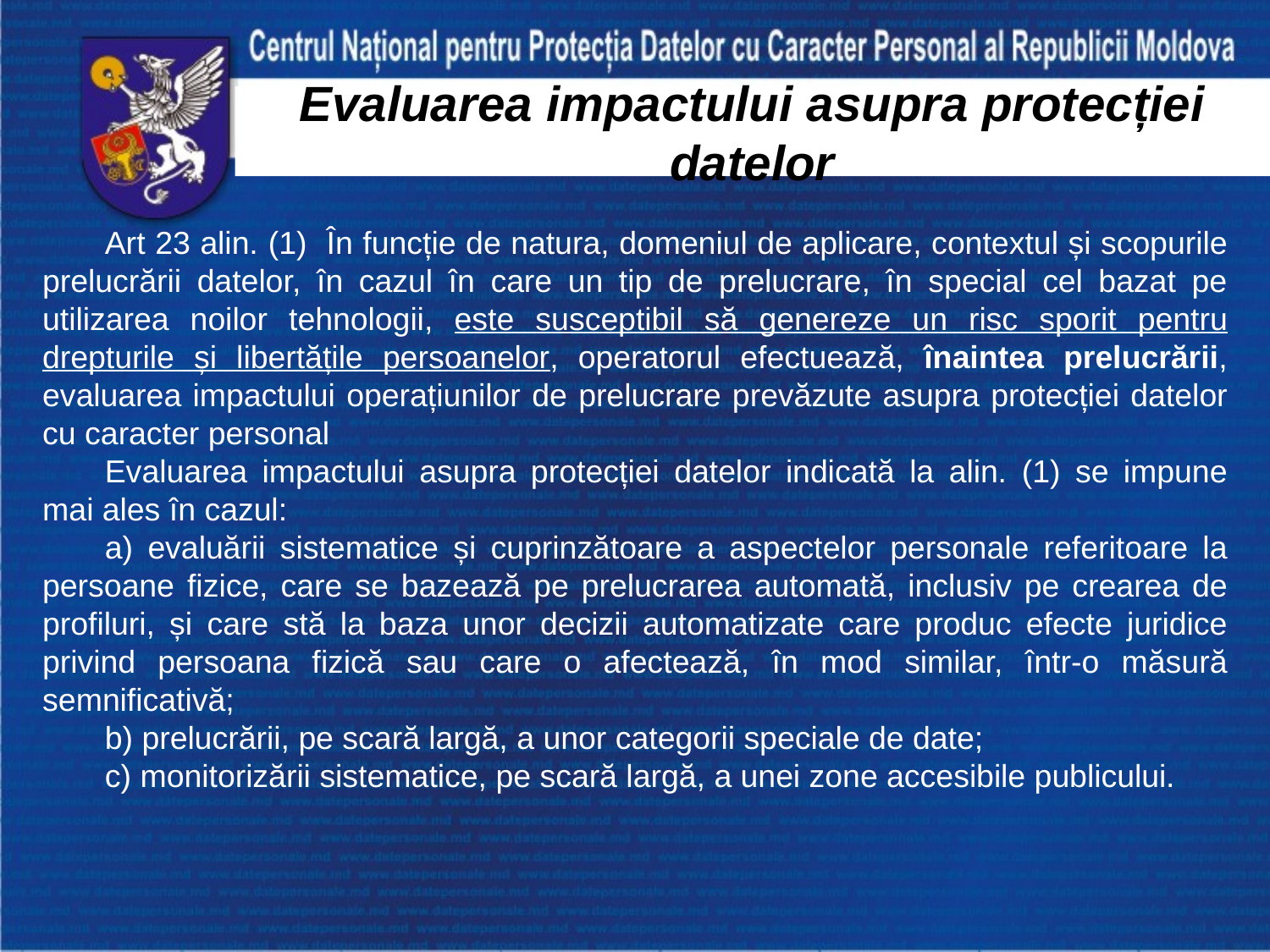

# Evaluarea impactului asupra protecției datelor
Art 23 alin. (1)  În funcție de natura, domeniul de aplicare, contextul și scopurile prelucrării datelor, în cazul în care un tip de prelucrare, în special cel bazat pe utilizarea noilor tehnologii, este susceptibil să genereze un risc sporit pentru drepturile și libertățile persoanelor, operatorul efectuează, înaintea prelucrării, evaluarea impactului operațiunilor de prelucrare prevăzute asupra protecției datelor cu caracter personal
Evaluarea impactului asupra protecției datelor indicată la alin. (1) se impune mai ales în cazul:
a) evaluării sistematice și cuprinzătoare a aspectelor personale referitoare la persoane fizice, care se bazează pe prelucrarea automată, inclusiv pe crearea de profiluri, și care stă la baza unor decizii automatizate care produc efecte juridice privind persoana fizică sau care o afectează, în mod similar, într-o măsură semnificativă;
b) prelucrării, pe scară largă, a unor categorii speciale de date;
c) monitorizării sistematice, pe scară largă, a unei zone accesibile publicului.